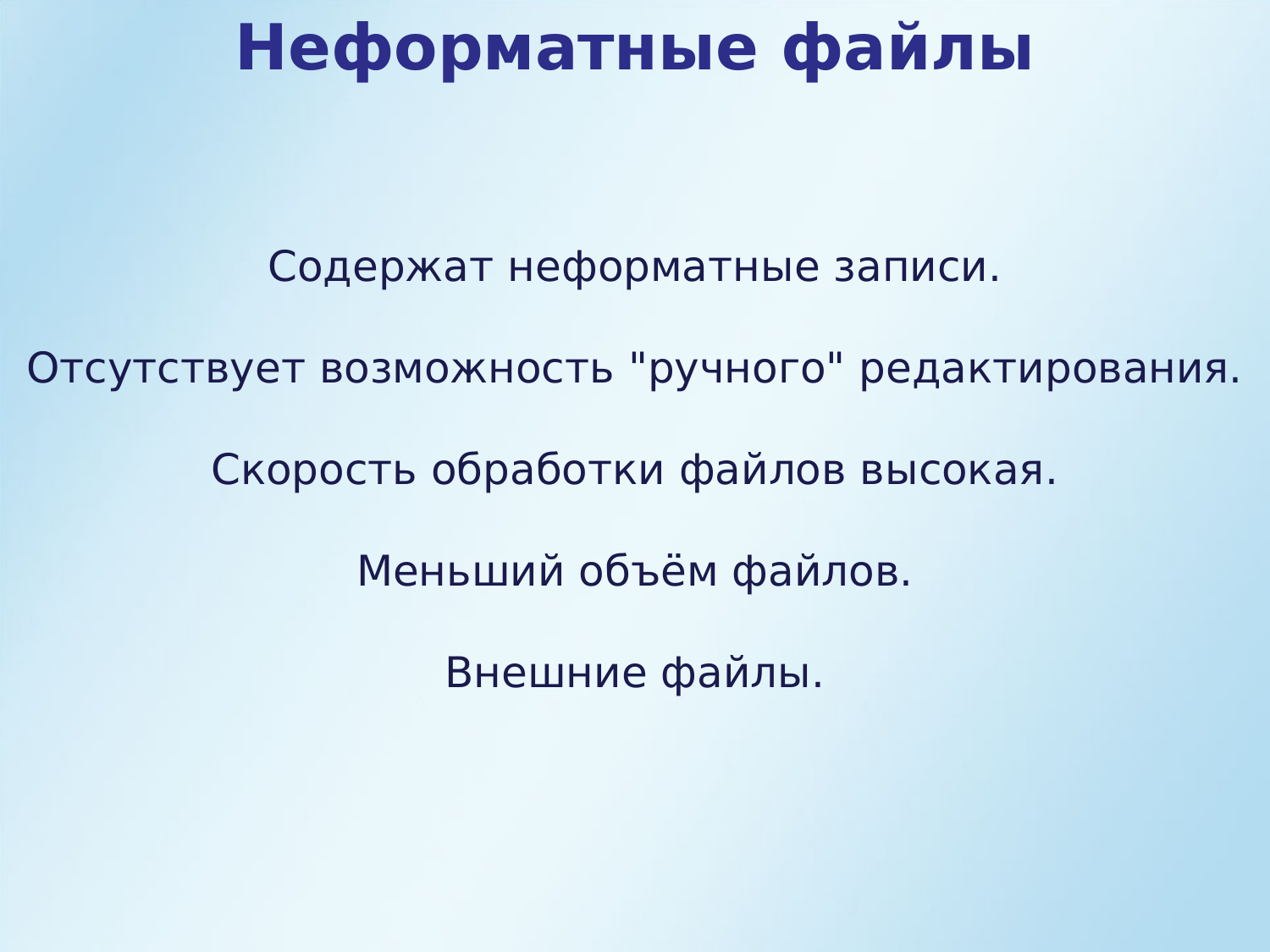

Неформатные файлы
Содержат неформатные записи.

Отсутствует возможность "ручного" редактирования.

Скорость обработки файлов высокая.

Меньший объём файлов.

Внешние файлы.